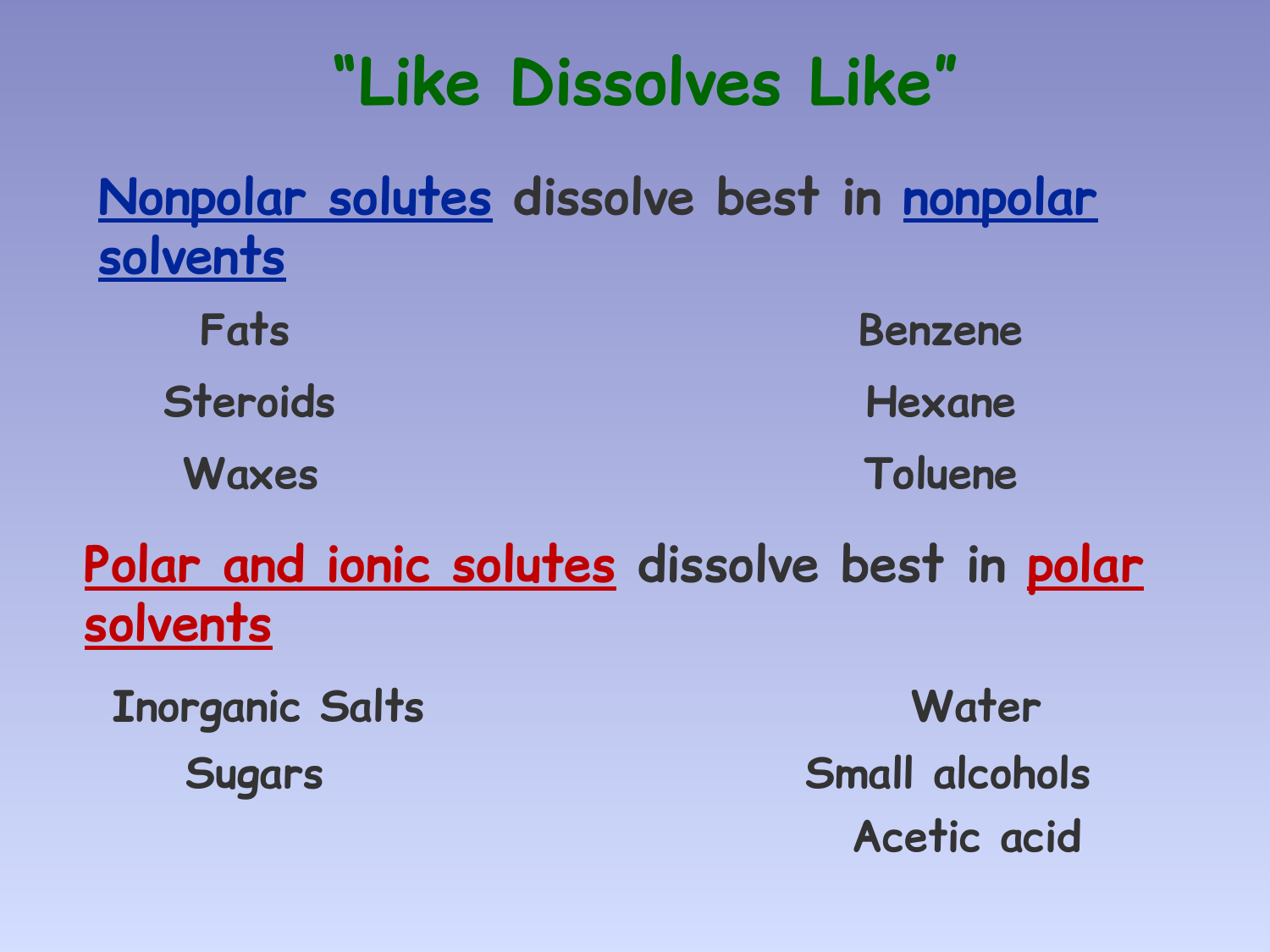

# “Like Dissolves Like”
Nonpolar solutes dissolve best in nonpolar solvents
| Fats | Benzene |
| --- | --- |
| Steroids | Hexane |
| Waxes | Toluene |
Polar and ionic solutes dissolve best in polar solvents
| Inorganic Salts | Water |
| --- | --- |
| Sugars | Small alcohols |
|  | Acetic acid |